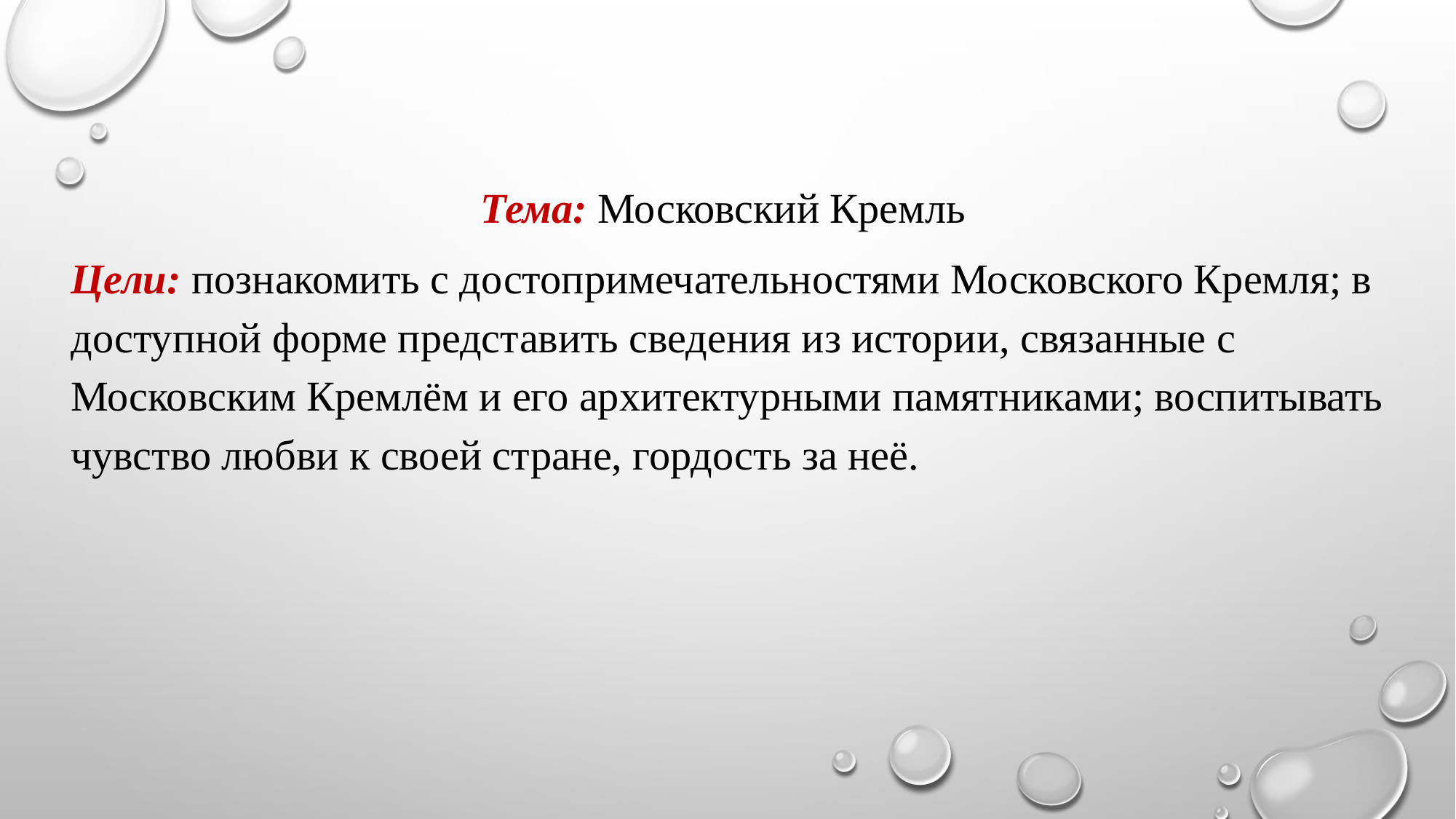

Тема: Московский Кремль
Цели: познакомить с достопримечательностями Московского Кремля; в доступной форме представить сведения из истории, связанные с Московским Кремлём и его архитектурными памятниками; воспитывать чувство любви к своей стране, гордость за неё.